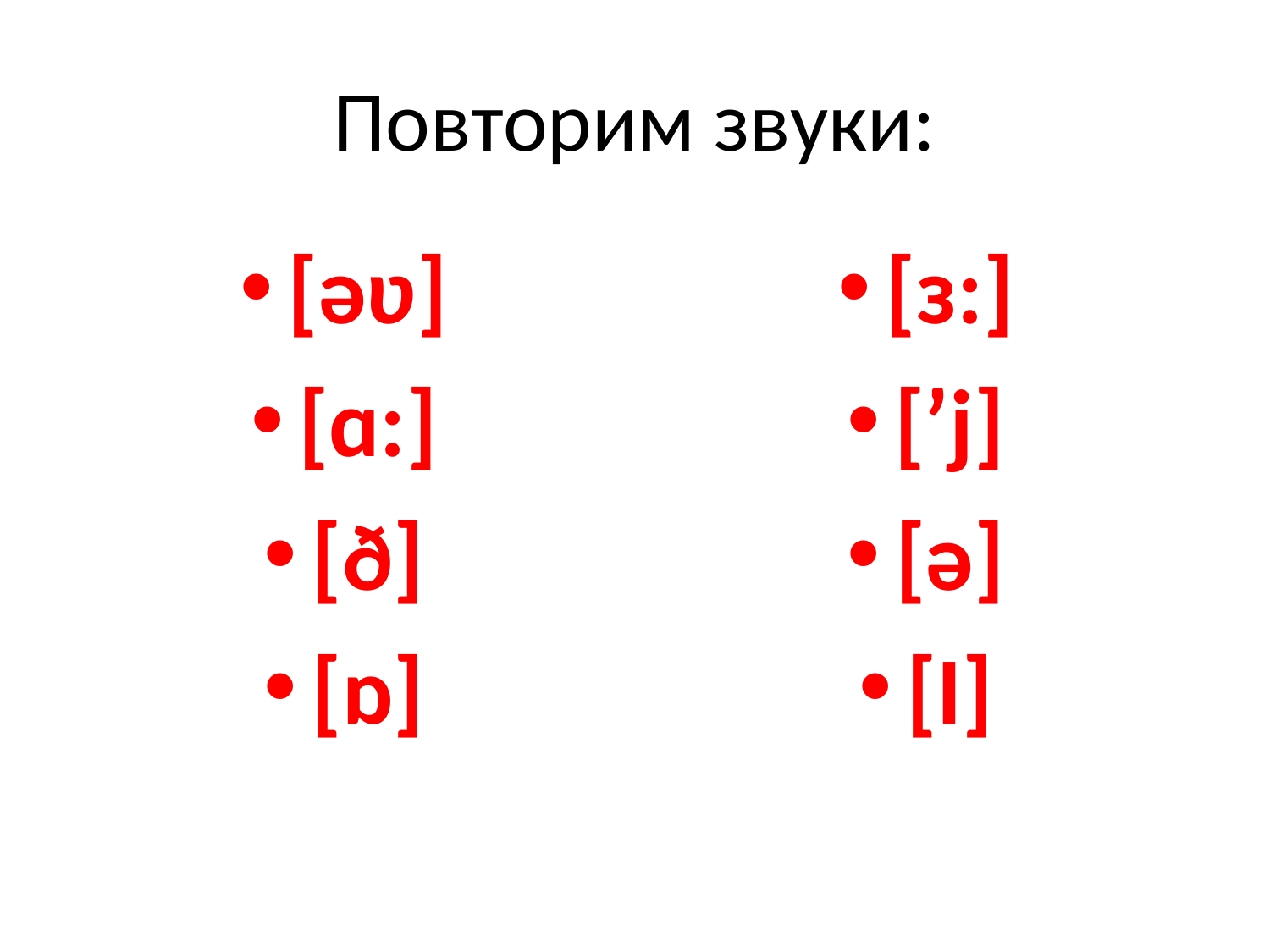

# Повторим звуки:
[əʋ]
[ɑ:]
[ð]
[ɒ]
[ɜ:]
[ʹj]
[ə]
[I]